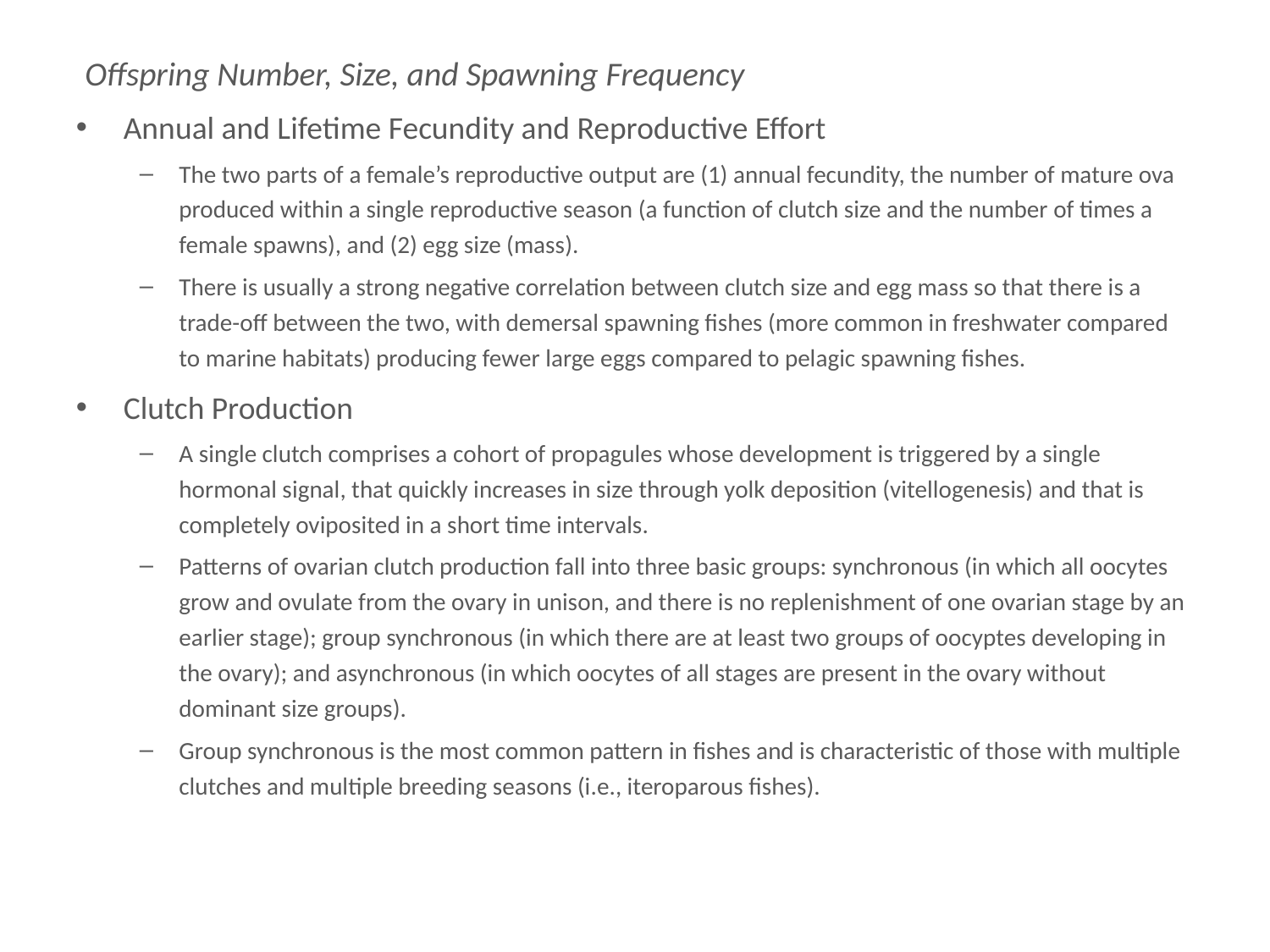

# Offspring Number, Size, and Spawning Frequency
Offspring Number, Size, and Spawning Frequency
Annual and Lifetime Fecundity and Reproductive Effort
The two parts of a female’s reproductive output are (1) annual fecundity, the number of mature ova produced within a single reproductive season (a function of clutch size and the number of times a female spawns), and (2) egg size (mass).
There is usually a strong negative correlation between clutch size and egg mass so that there is a trade-off between the two, with demersal spawning fishes (more common in freshwater compared to marine habitats) producing fewer large eggs compared to pelagic spawning fishes.
Clutch Production
A single clutch comprises a cohort of propagules whose development is triggered by a single hormonal signal, that quickly increases in size through yolk deposition (vitellogenesis) and that is completely oviposited in a short time intervals.
Patterns of ovarian clutch production fall into three basic groups: synchronous (in which all oocytes grow and ovulate from the ovary in unison, and there is no replenishment of one ovarian stage by an earlier stage); group synchronous (in which there are at least two groups of oocyptes developing in the ovary); and asynchronous (in which oocytes of all stages are present in the ovary without dominant size groups).
Group synchronous is the most common pattern in fishes and is characteristic of those with multiple clutches and multiple breeding seasons (i.e., iteroparous fishes).